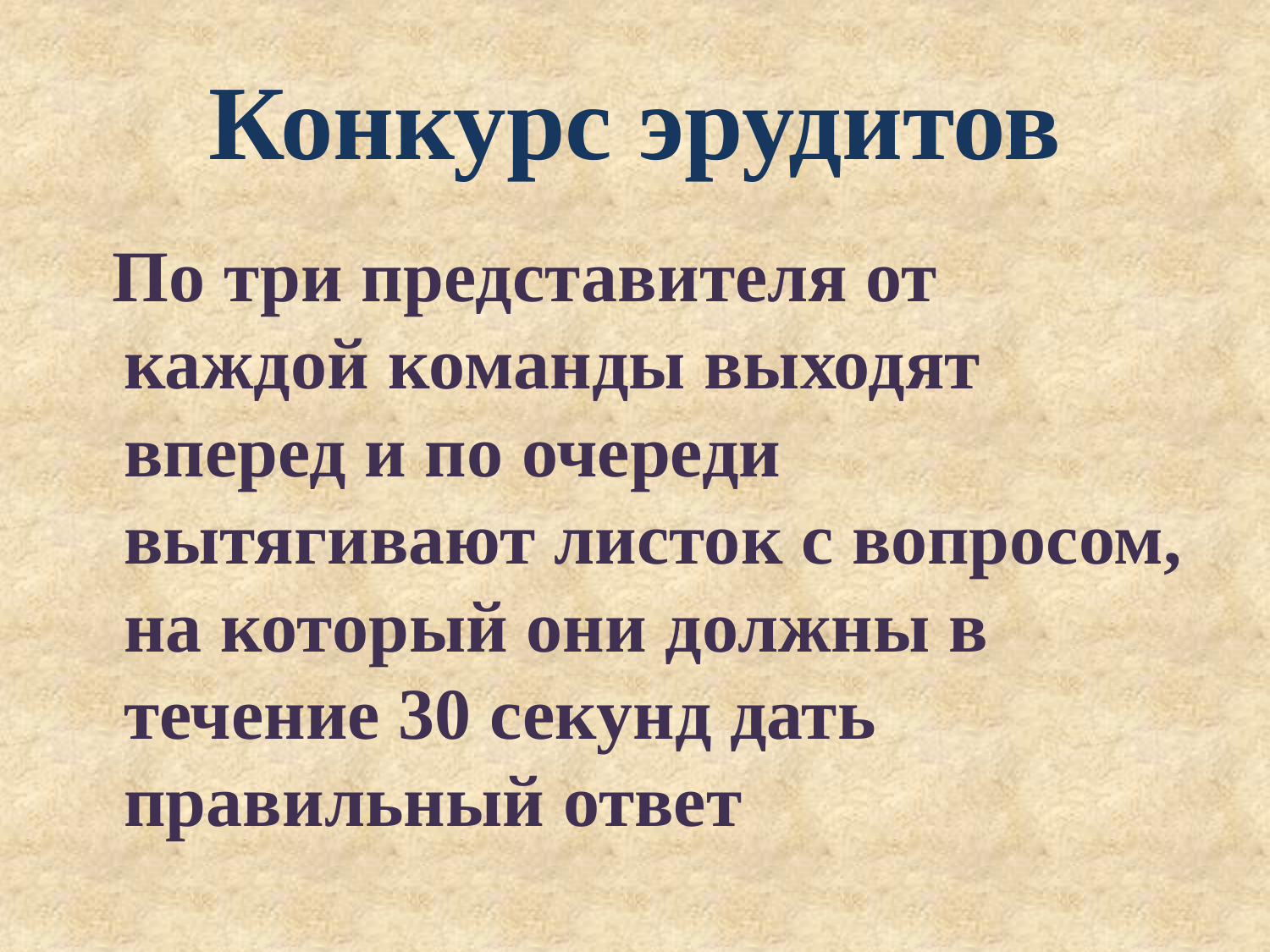

# Конкурс эрудитов
  По три представителя от каждой команды выходят вперед и по очереди вытягивают листок с вопросом, на который они должны в течение 30 секунд дать правильный ответ